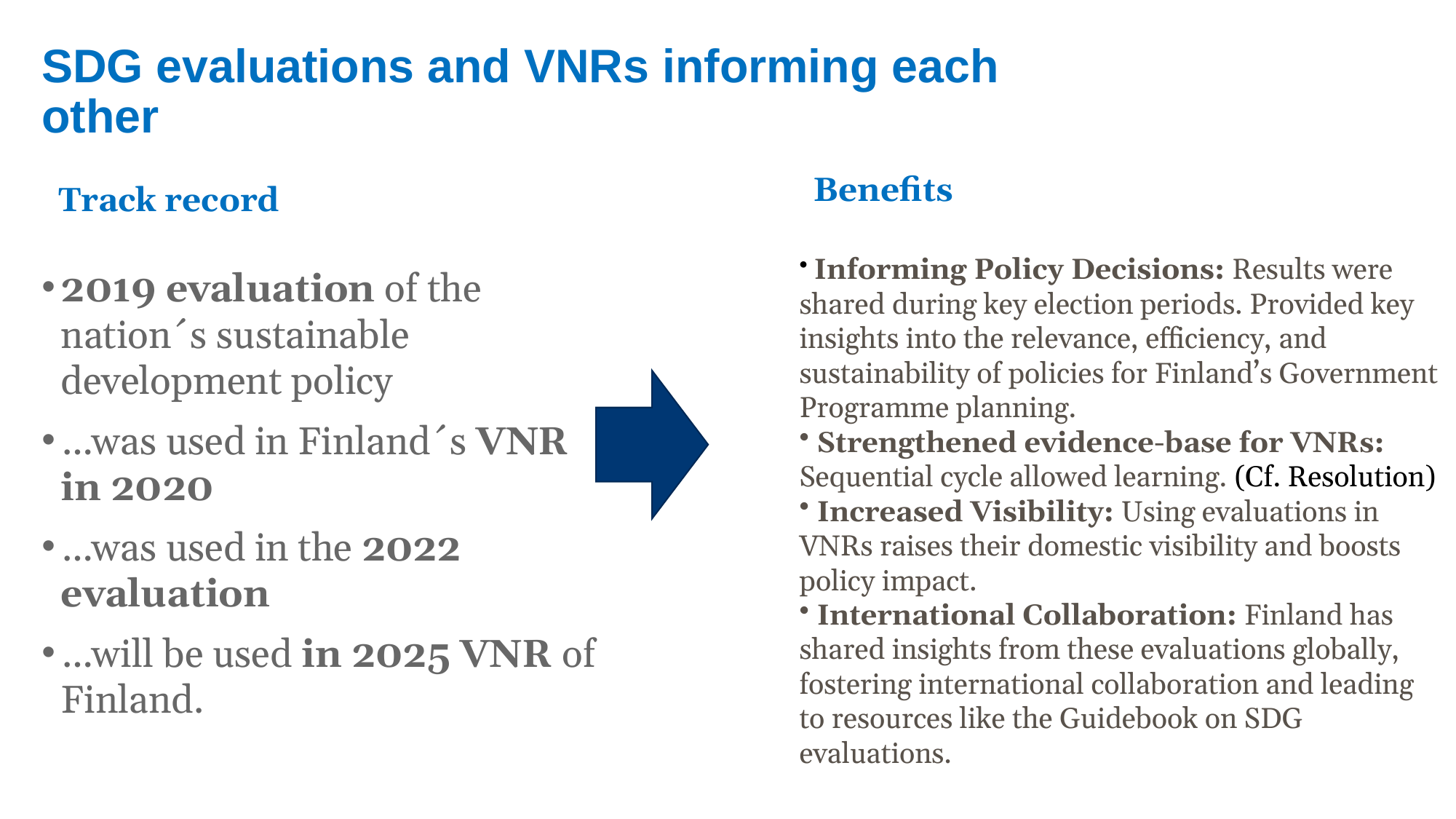

SDG evaluations and VNRs informing each other
Benefits
Track record
 Informing Policy Decisions: Results were shared during key election periods. Provided key insights into the relevance, efficiency, and sustainability of policies for Finland’s Government Programme planning.
 Strengthened evidence-base for VNRs: Sequential cycle allowed learning. (Cf. Resolution)
 Increased Visibility: Using evaluations in VNRs raises their domestic visibility and boosts policy impact.
 International Collaboration: Finland has shared insights from these evaluations globally, fostering international collaboration and leading to resources like the Guidebook on SDG evaluations.
2019 evaluation of the nation´s sustainable development policy
…was used in Finland´s VNR in 2020
…was used in the 2022 evaluation
…will be used in 2025 VNR of Finland.